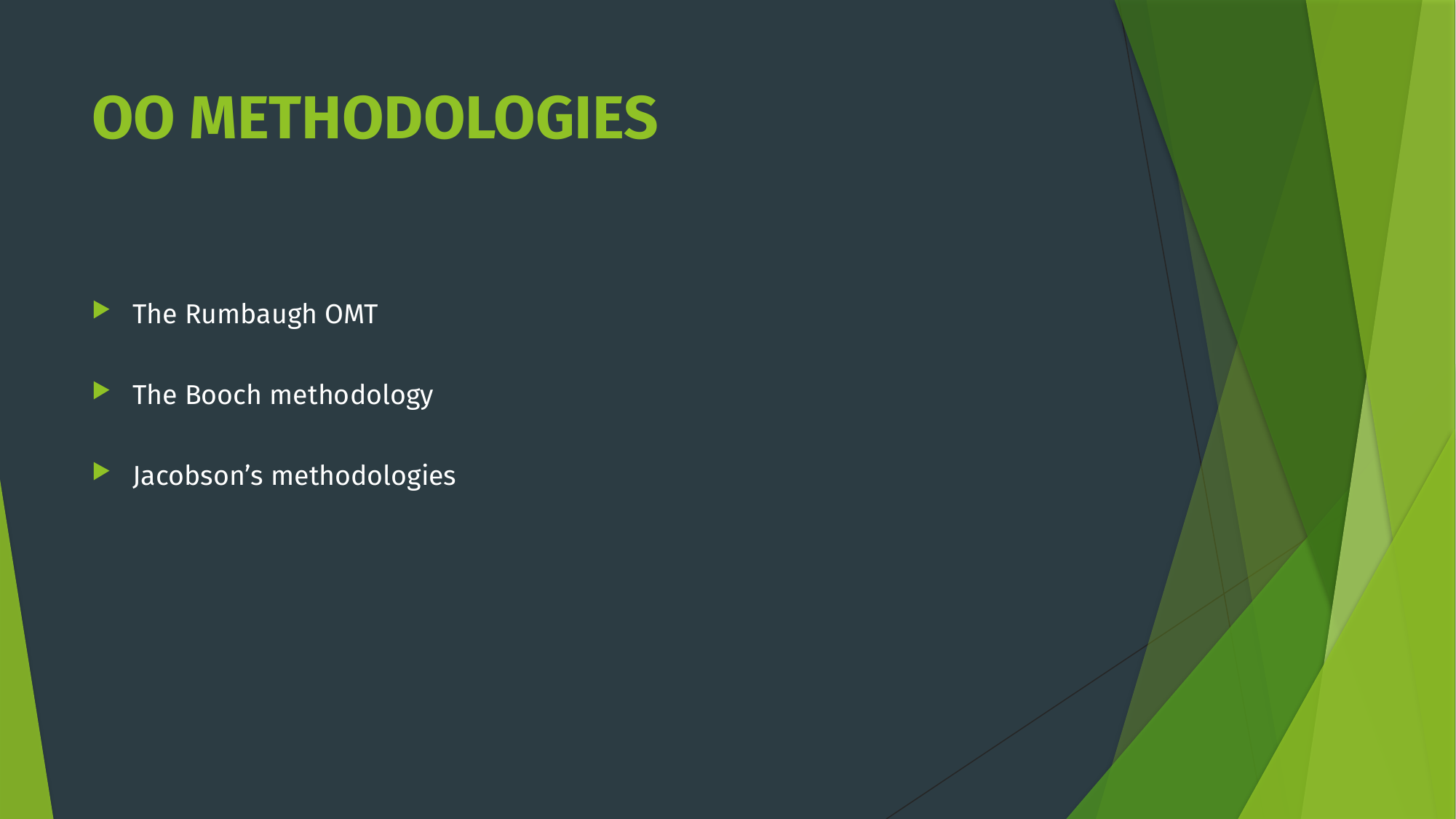

# OO METHODOLOGIES
The Rumbaugh OMT
The Booch methodology
Jacobson’s methodologies